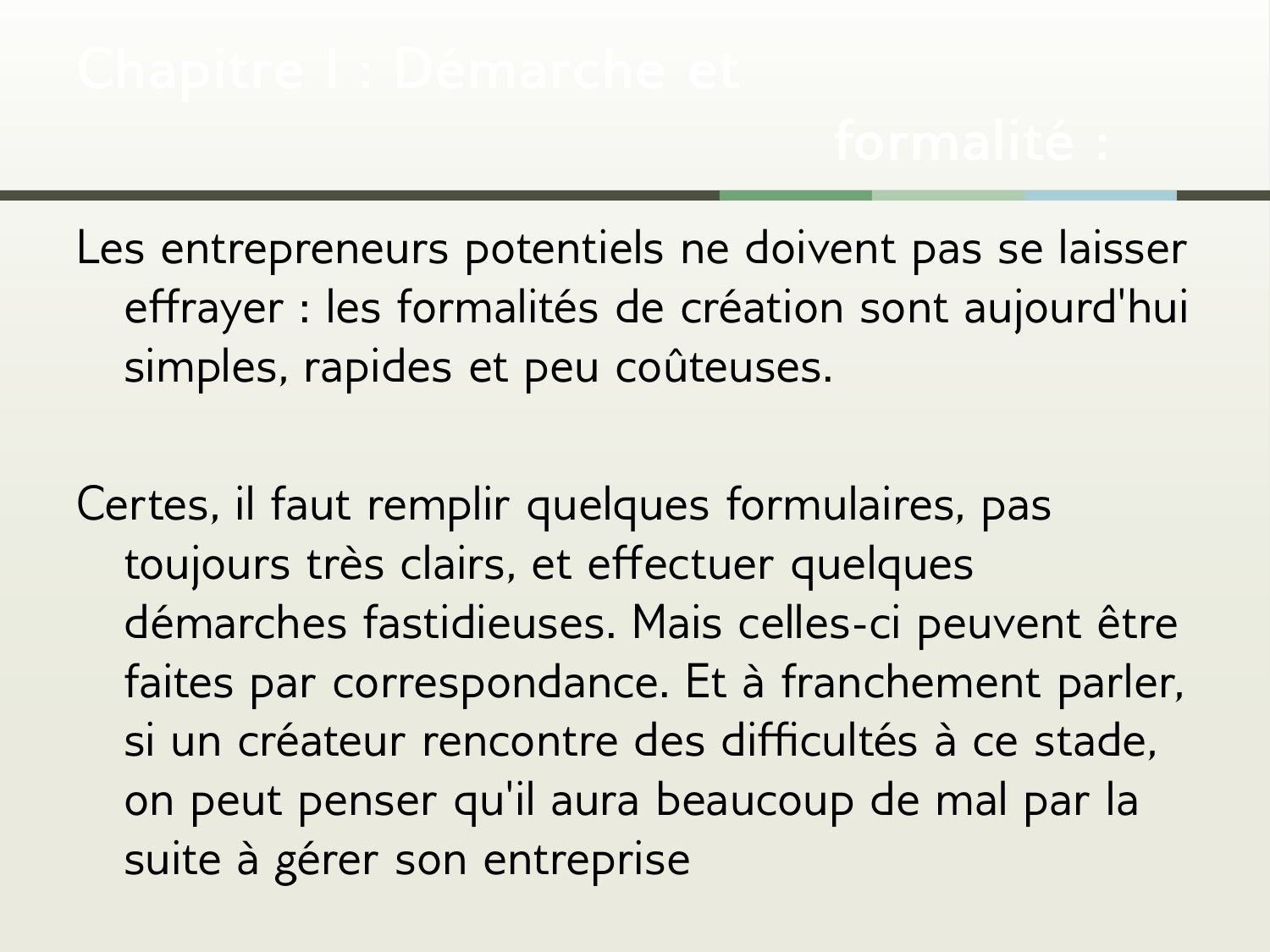

# Chapitre I : Démarche et formalité :
Les entrepreneurs potentiels ne doivent pas se laisser effrayer : les formalités de création sont aujourd'hui simples, rapides et peu coûteuses.

Certes, il faut remplir quelques formulaires, pas toujours très clairs, et effectuer quelques démarches fastidieuses. Mais celles-ci peuvent être faites par correspondance. Et à franchement parler, si un créateur rencontre des difficultés à ce stade, on peut penser qu'il aura beaucoup de mal par la suite à gérer son entreprise